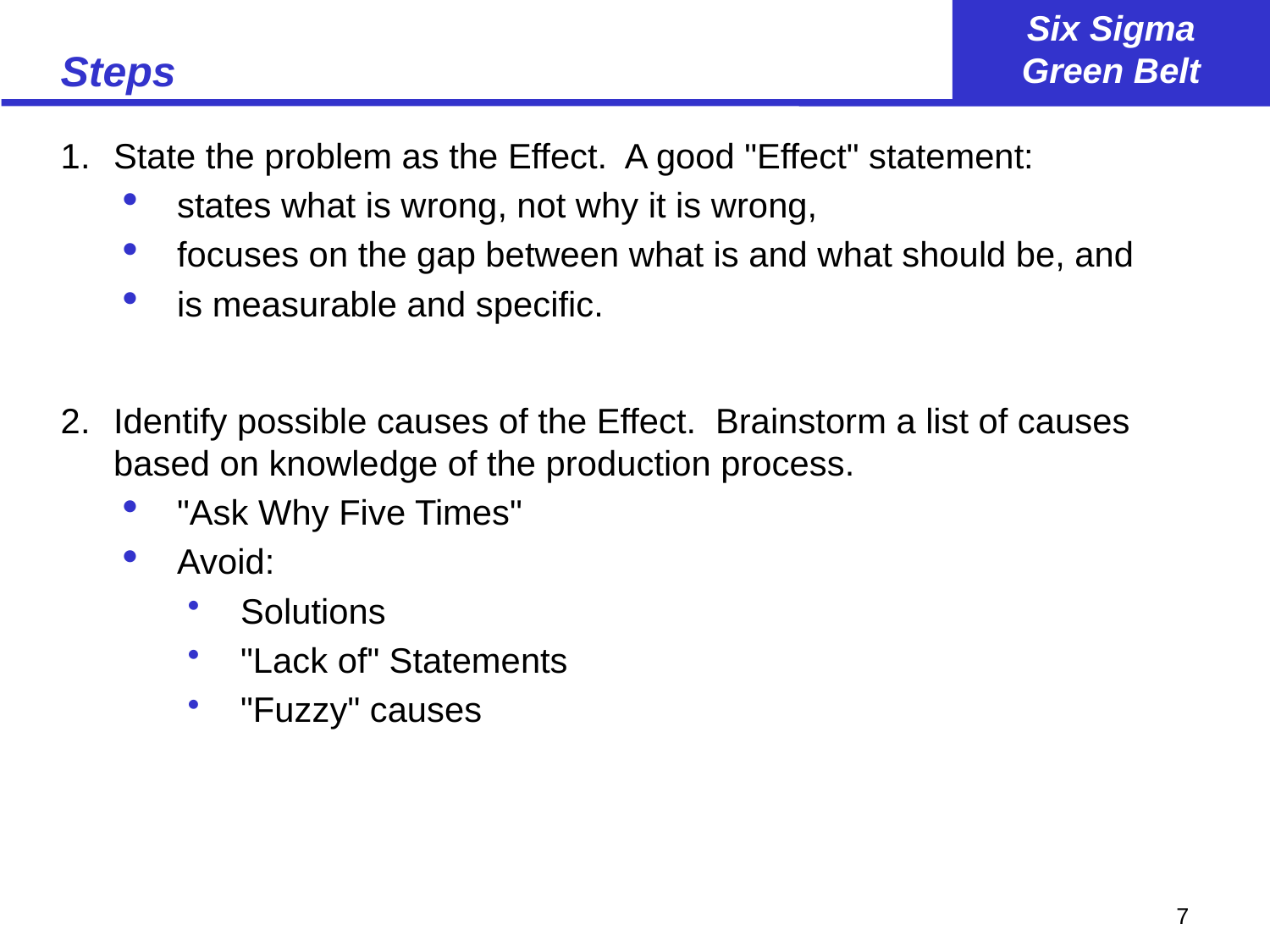

# Steps
1.	State the problem as the Effect.  A good "Effect" statement:
states what is wrong, not why it is wrong,
focuses on the gap between what is and what should be, and
is measurable and specific.

2.	Identify possible causes of the Effect.  Brainstorm a list of causes based on knowledge of the production process.
"Ask Why Five Times"
Avoid:
Solutions
"Lack of" Statements
"Fuzzy" causes